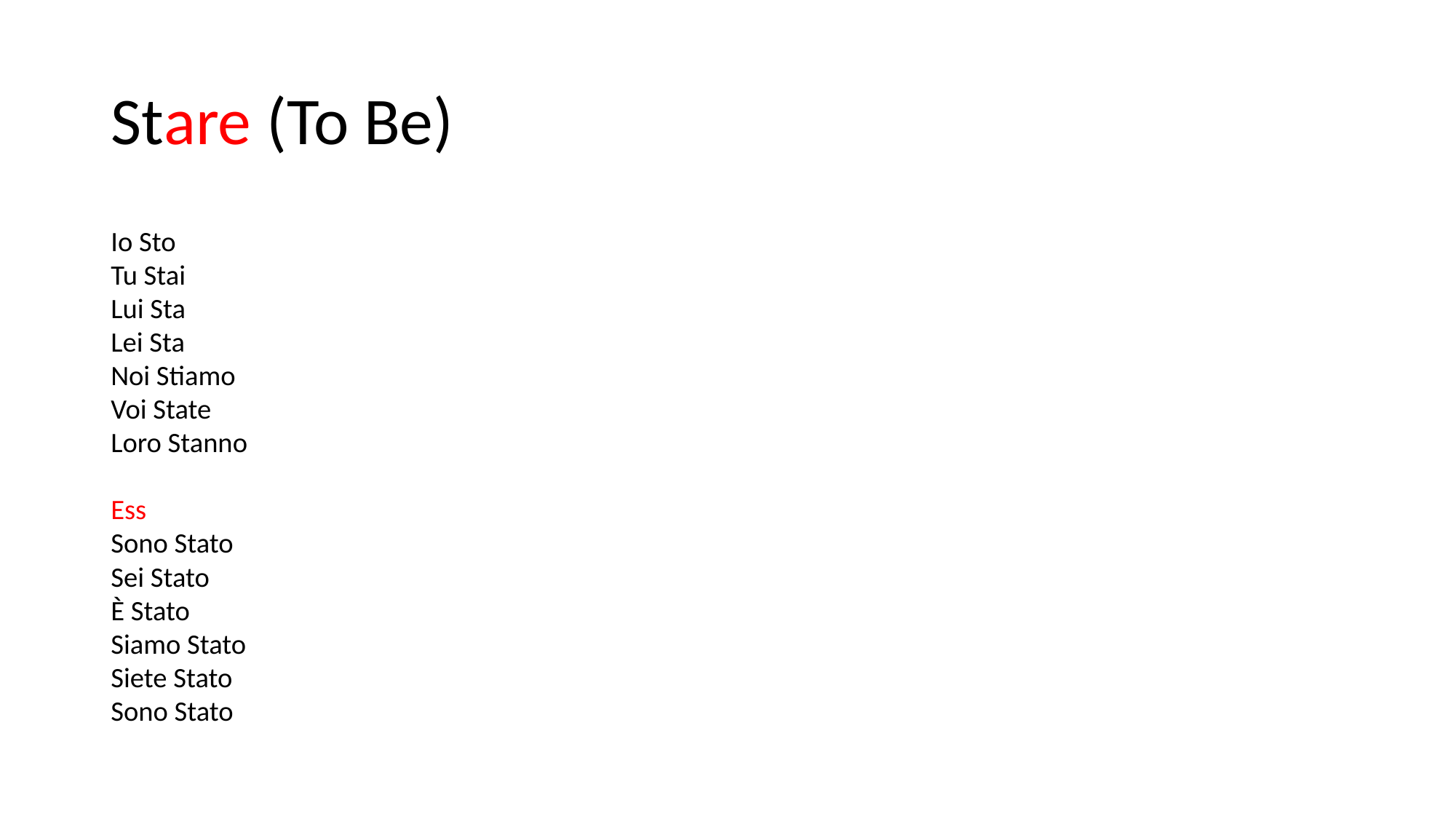

# Stare (To Be)
Io Sto
Tu Stai
Lui Sta
Lei Sta
Noi Stiamo
Voi State
Loro Stanno

Ess
Sono Stato
Sei Stato
È Stato
Siamo Stato
Siete Stato
Sono Stato